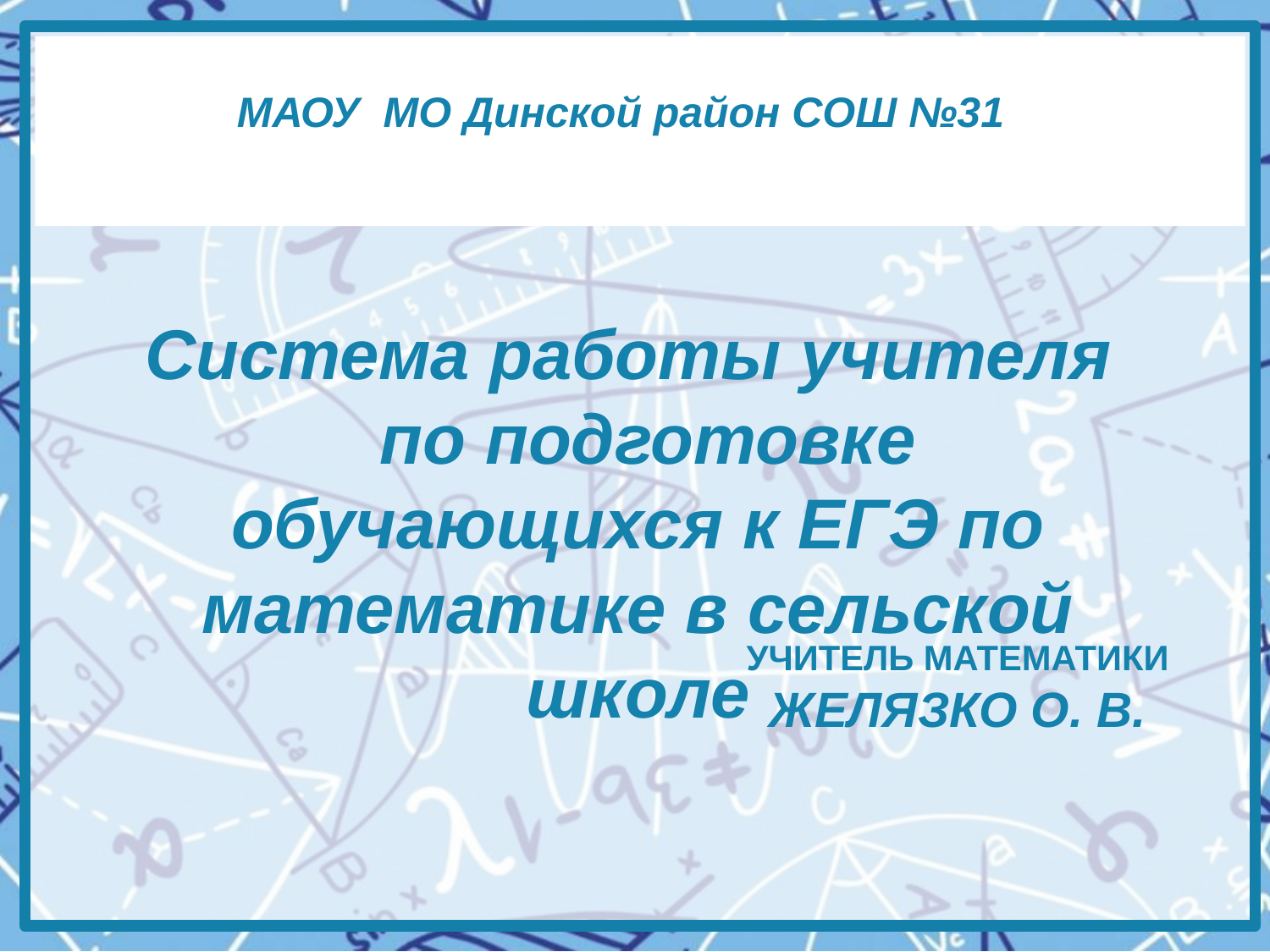

МАОУ  МО Динской район СОШ №31

Система работы учителя
 по подготовке обучающихся к ЕГЭ по математике в сельской школе
Учитель математики Желязко о. в.